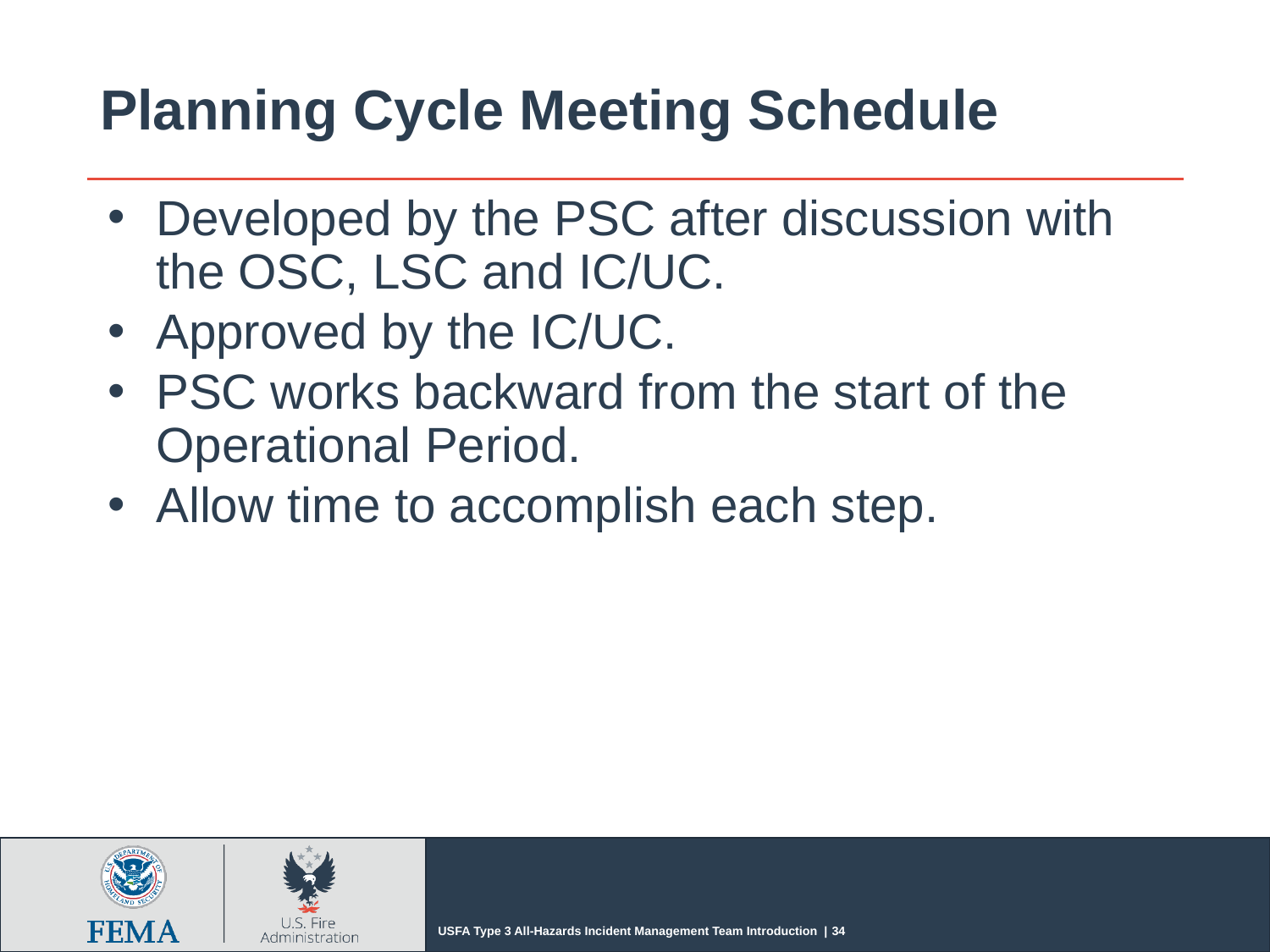

# Planning Cycle Meeting Schedule
Developed by the PSC after discussion with the OSC, LSC and IC/UC.
Approved by the IC/UC.
PSC works backward from the start of the Operational Period.
Allow time to accomplish each step.

USFA Type 3 All-Hazards Incident Management Team Introduction  | 34